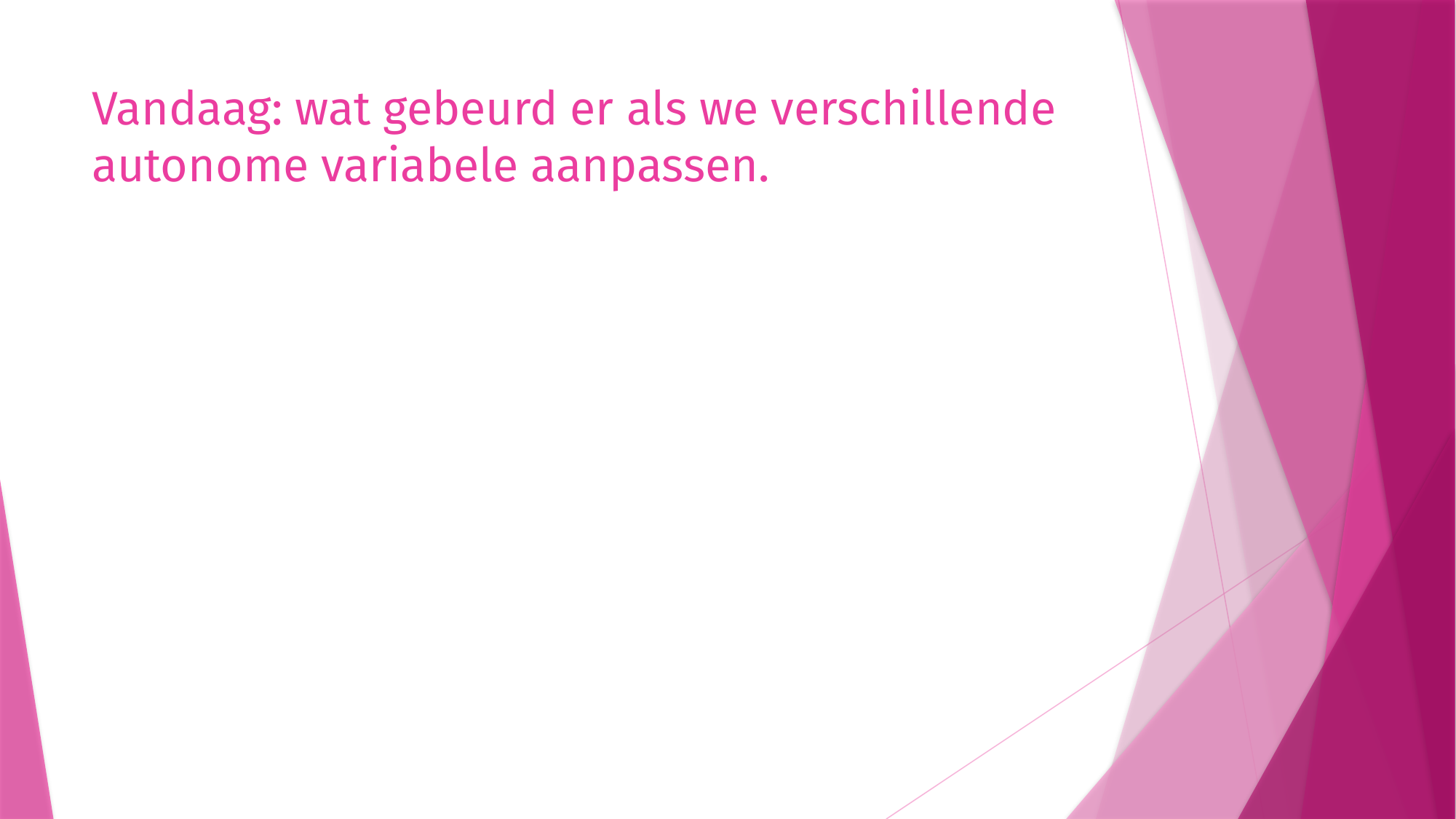

# Vandaag: wat gebeurd er als we verschillende autonome variabele aanpassen.